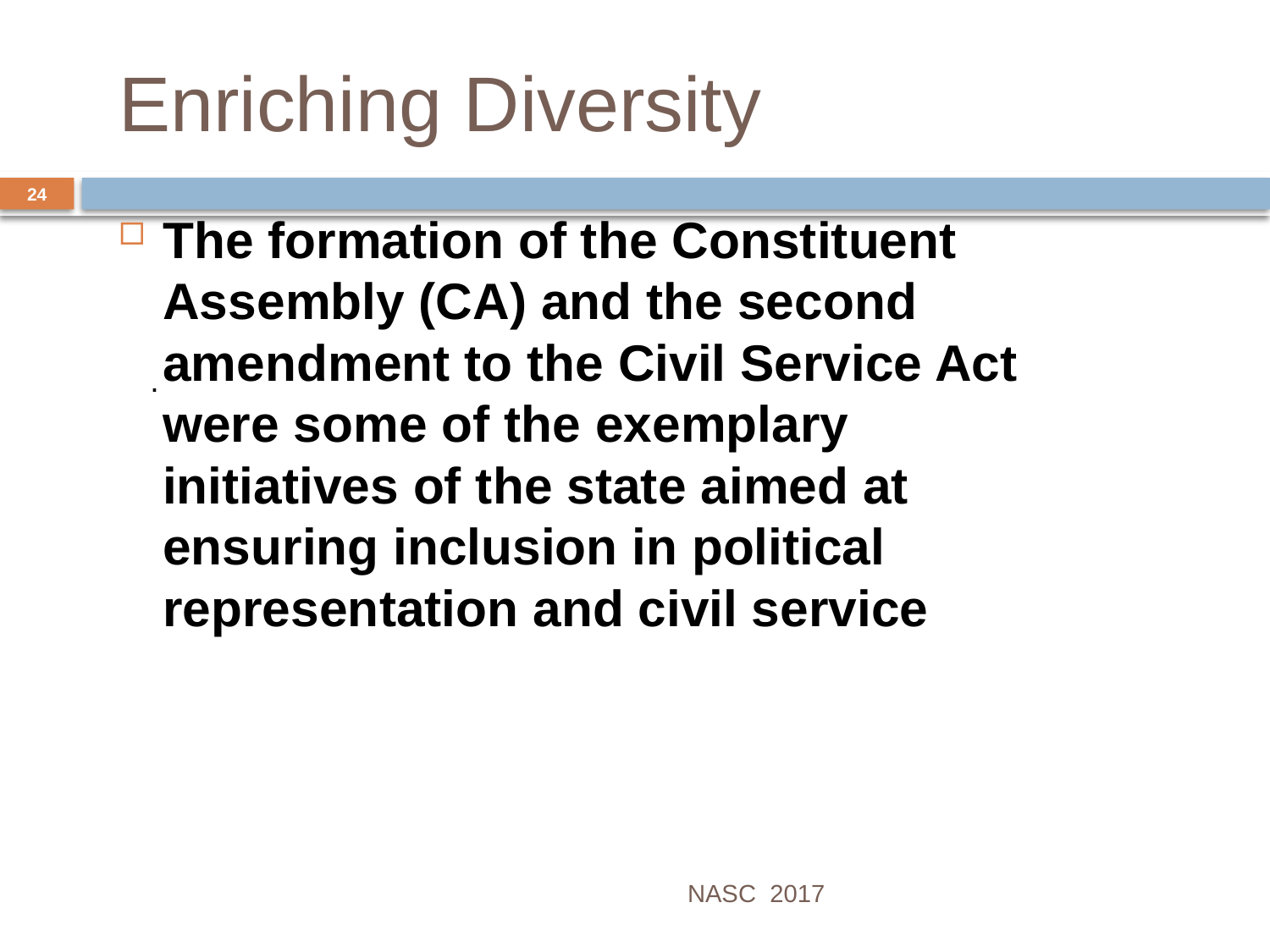

# Enriching Diversity
24
The formation of the Constituent Assembly (CA) and the second amendment to the Civil Service Act were some of the exemplary initiatives of the state aimed at ensuring inclusion in political representation and civil service
.
NASC  2017